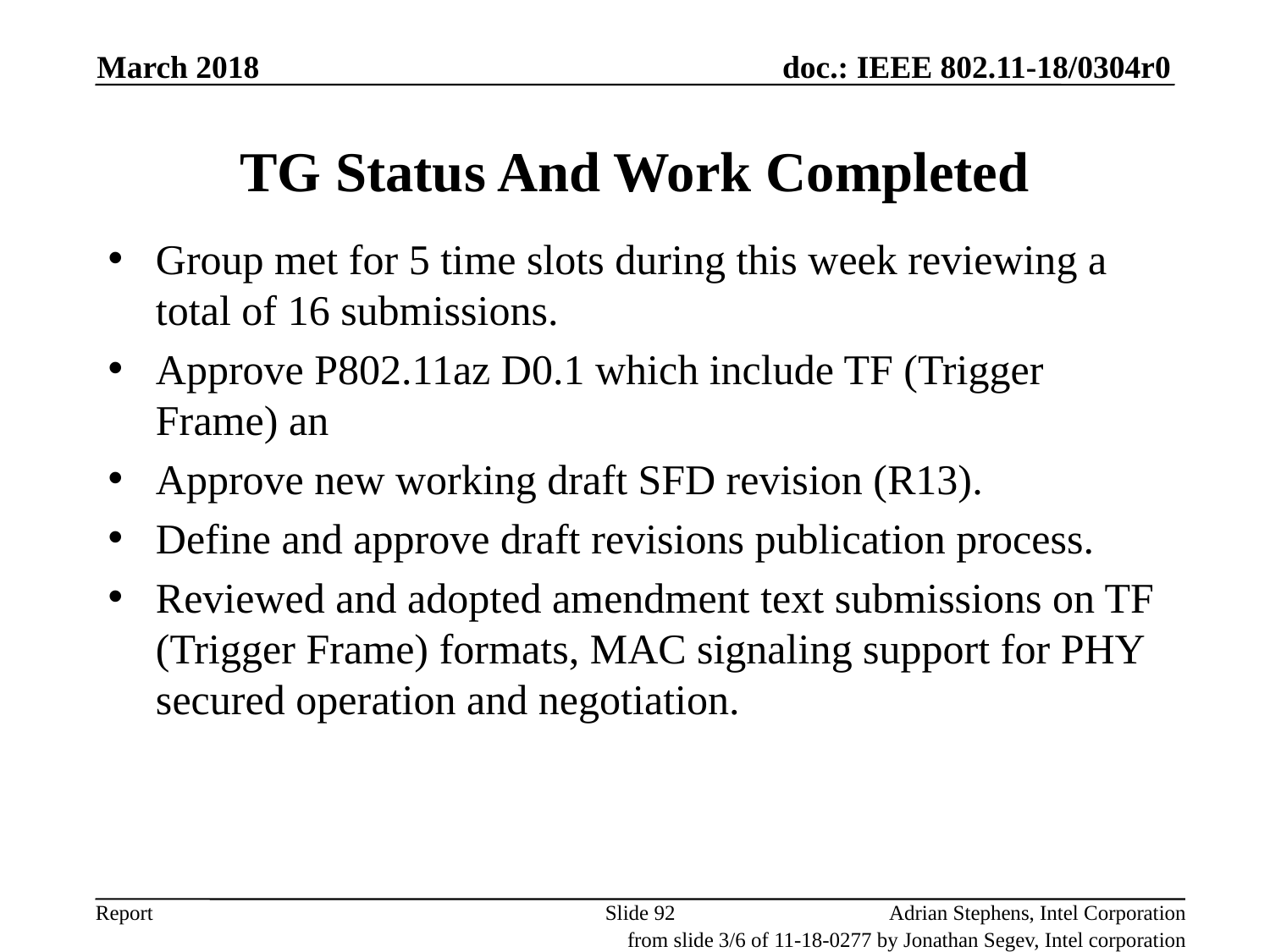

March 2018
# TG Status And Work Completed
Group met for 5 time slots during this week reviewing a total of 16 submissions.
Approve P802.11az D0.1 which include TF (Trigger Frame) an
Approve new working draft SFD revision (R13).
Define and approve draft revisions publication process.
Reviewed and adopted amendment text submissions on TF (Trigger Frame) formats, MAC signaling support for PHY secured operation and negotiation.
Slide 92
Adrian Stephens, Intel Corporation
from slide 3/6 of 11-18-0277 by Jonathan Segev, Intel corporation